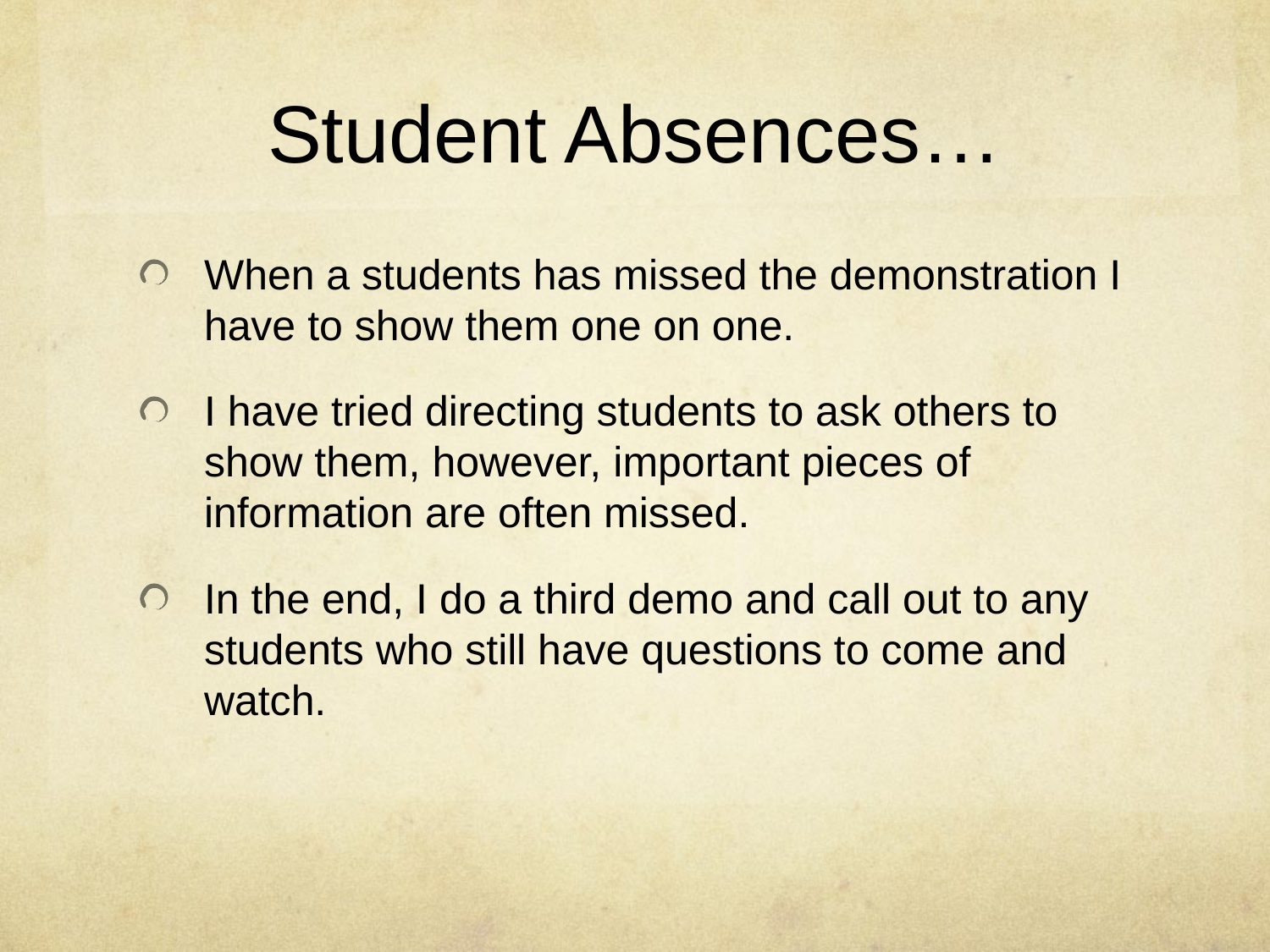

# Student Absences…
When a students has missed the demonstration I have to show them one on one.
I have tried directing students to ask others to show them, however, important pieces of information are often missed.
In the end, I do a third demo and call out to any students who still have questions to come and watch.